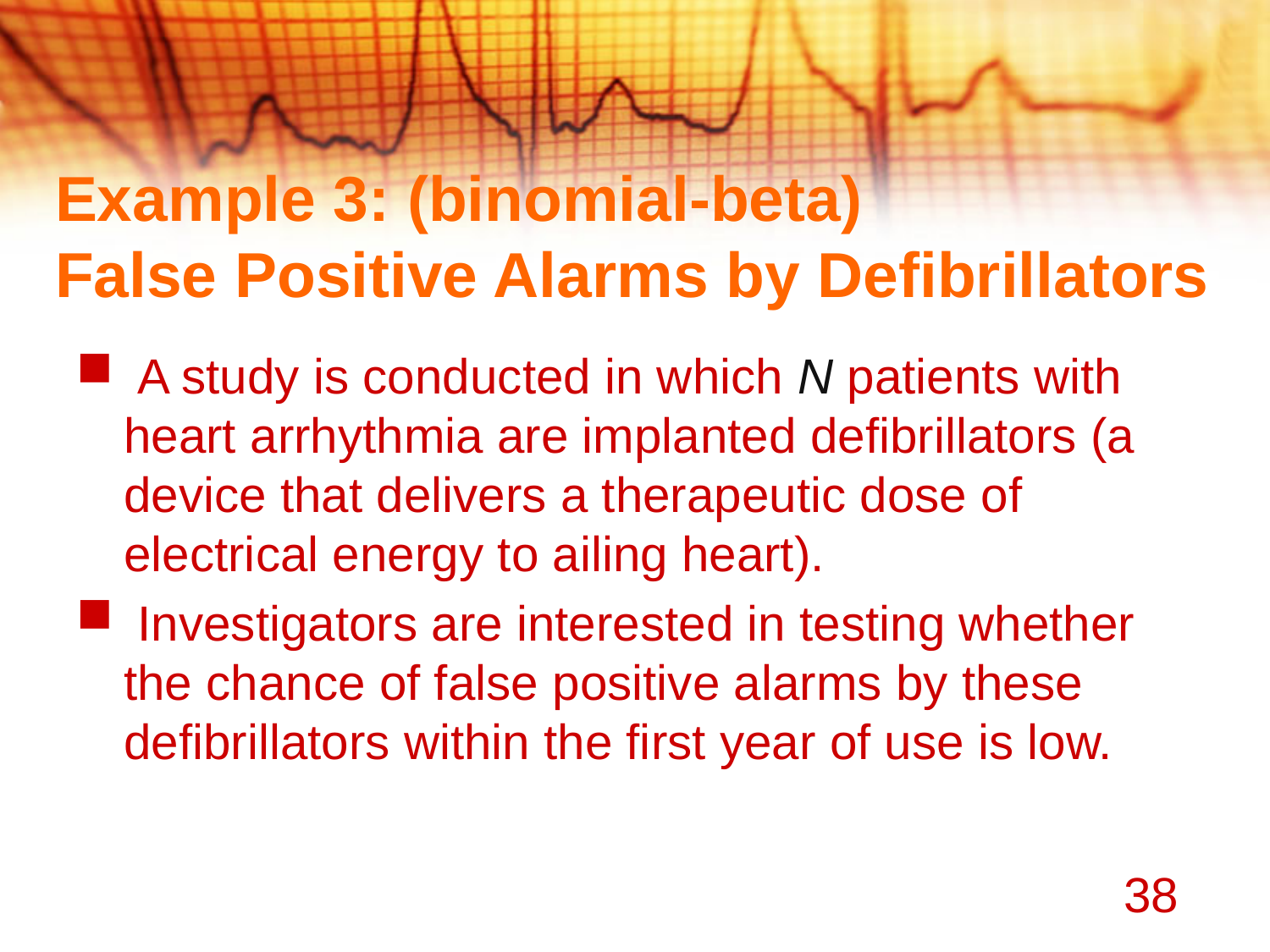

# Example 3: (binomial-beta) False Positive Alarms by Defibrillators
 A study is conducted in which N patients with heart arrhythmia are implanted defibrillators (a device that delivers a therapeutic dose of electrical energy to ailing heart).
 Investigators are interested in testing whether the chance of false positive alarms by these defibrillators within the first year of use is low.

38